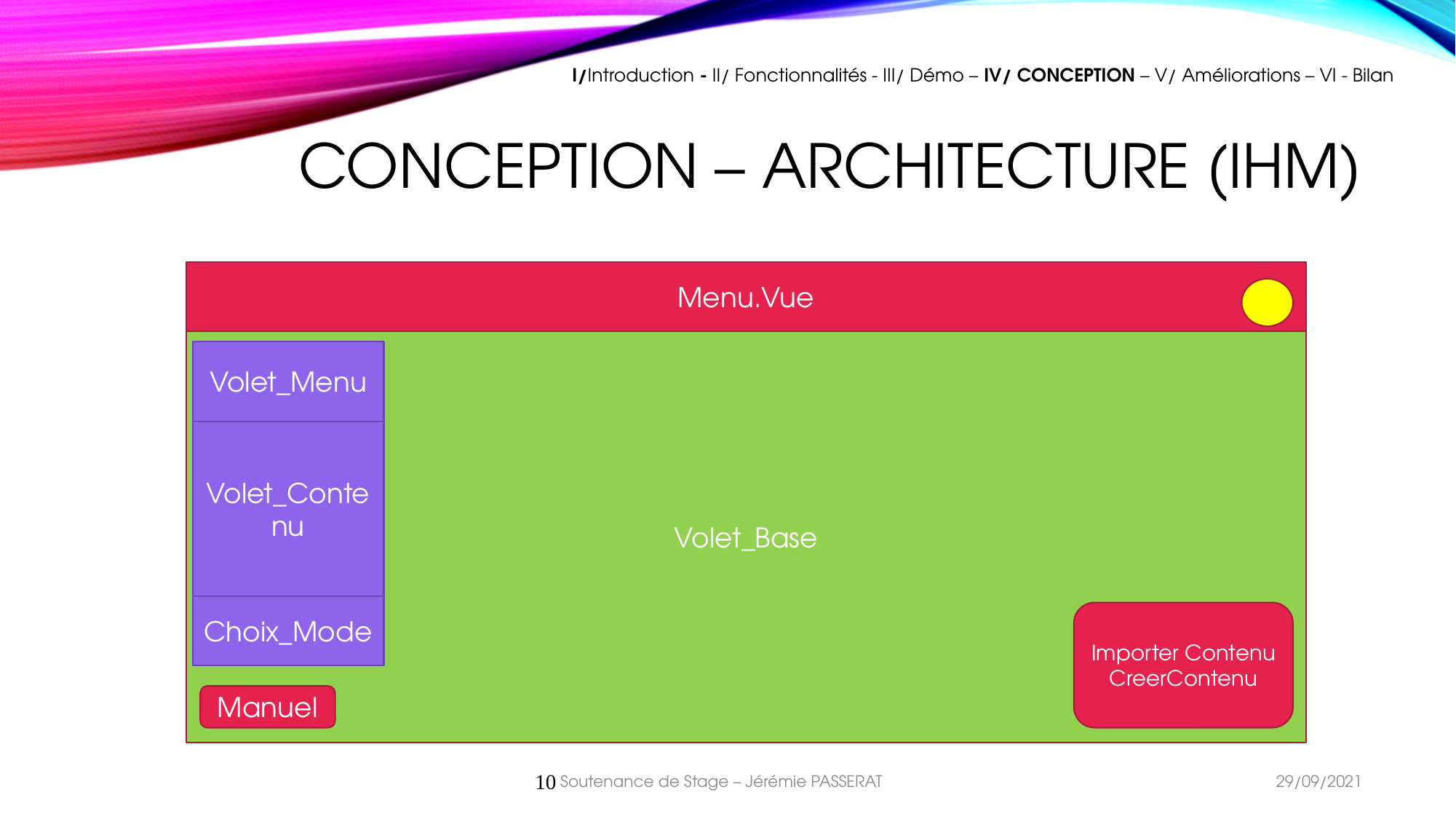

I/Introduction - II/ Fonctionnalités - III/ Démo – IV/ CONCEPTION – V/ Améliorations – VI - Bilan
# Conception – ARCHITECTURE (IHM)
Menu.Vue

Volet_Base
Volet_Menu
Volet_Contenu
Choix_Mode
Importer Contenu
CreerContenu
Manuel
10
Soutenance de Stage – Jérémie PASSERAT
29/09/2021